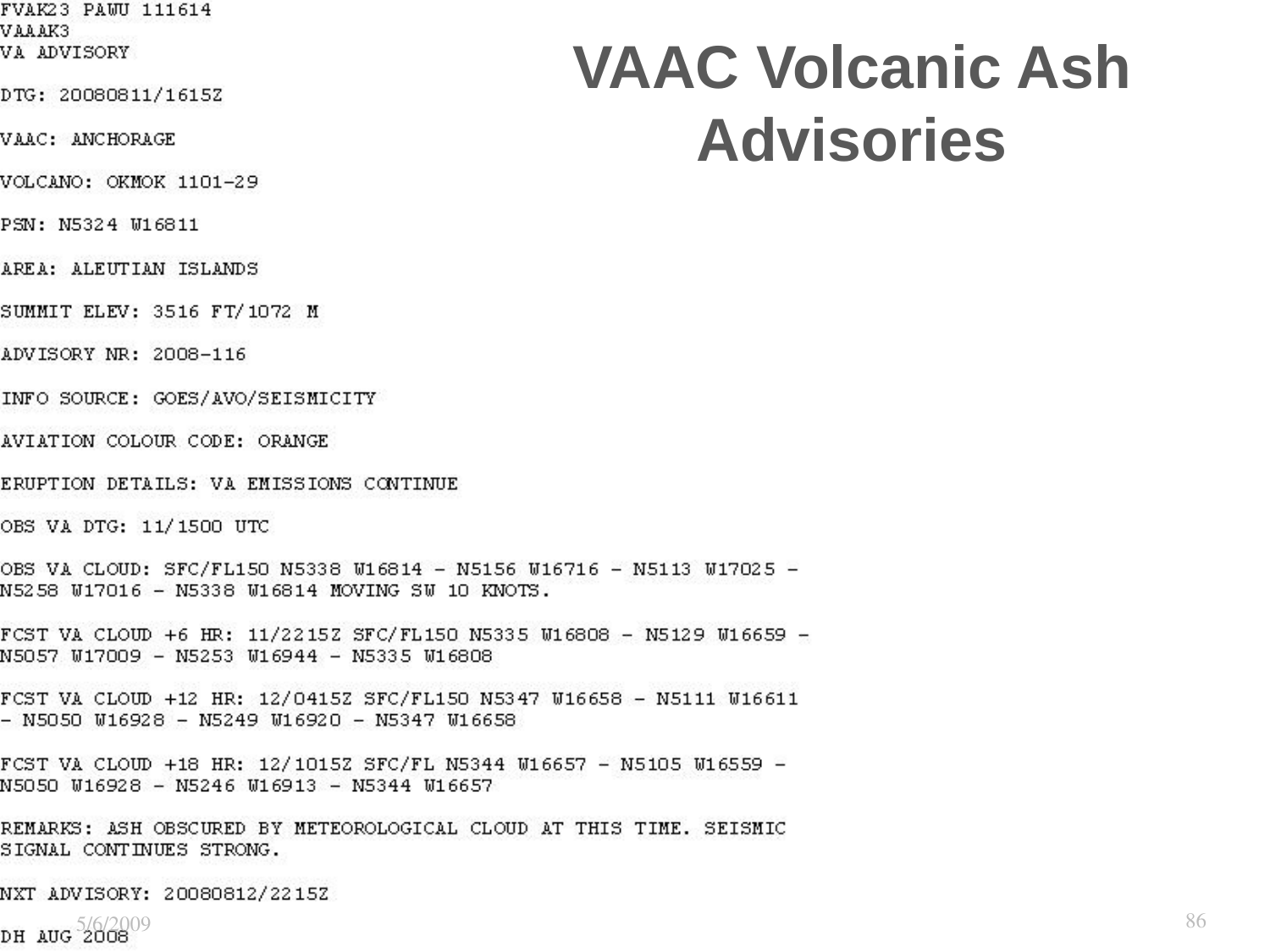

# VAAC Volcanic Ash Advisories
5/6/2009
86